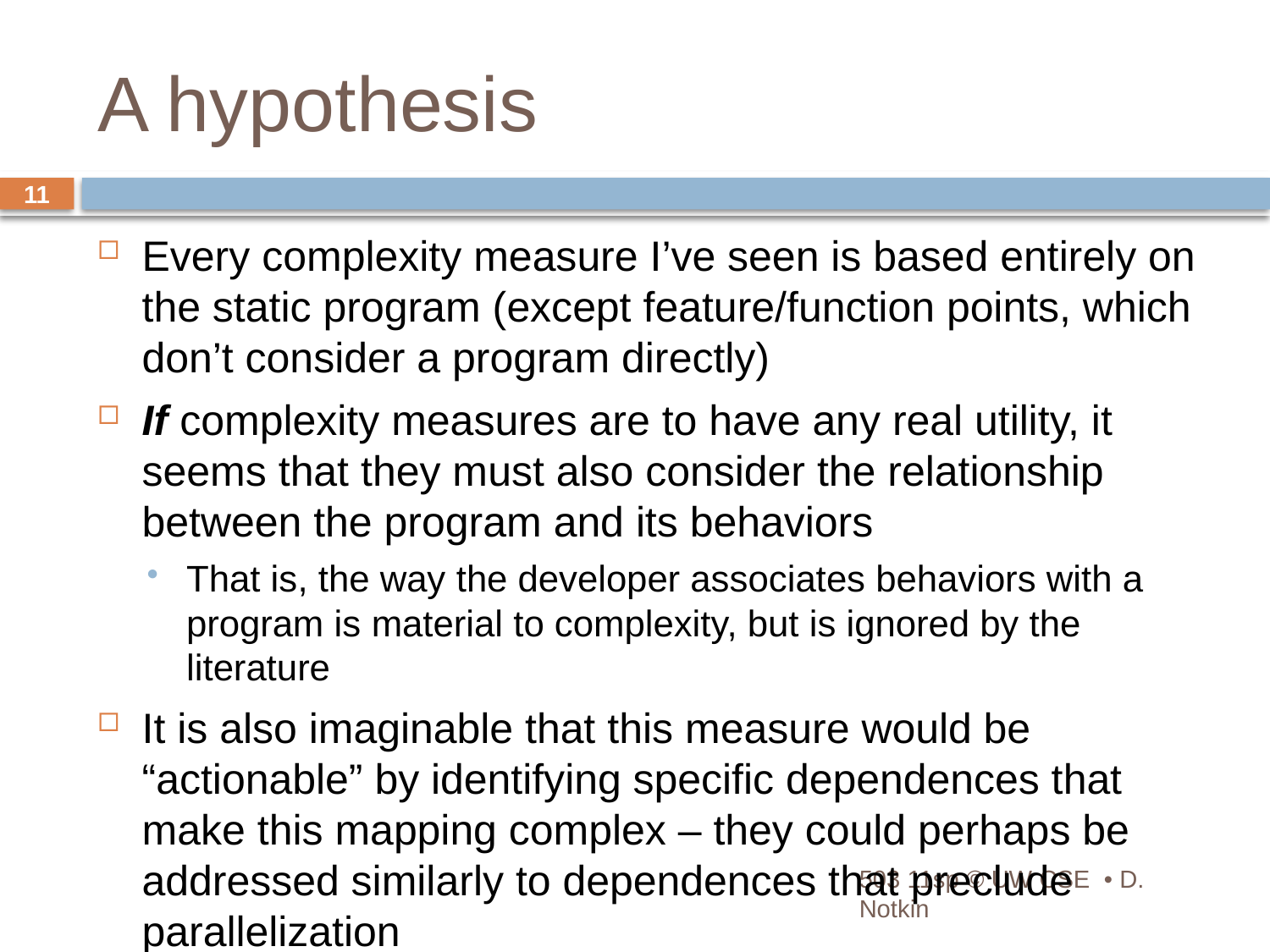

# A hypothesis
11
Every complexity measure I’ve seen is based entirely on the static program (except feature/function points, which don’t consider a program directly)
If complexity measures are to have any real utility, it seems that they must also consider the relationship between the program and its behaviors
That is, the way the developer associates behaviors with a program is material to complexity, but is ignored by the literature
It is also imaginable that this measure would be “actionable” by identifying specific dependences that make this mapping complex – they could perhaps be addressed similarly to dependences that preclude parallelization
503 11sp © UW CSE  • D. Notkin